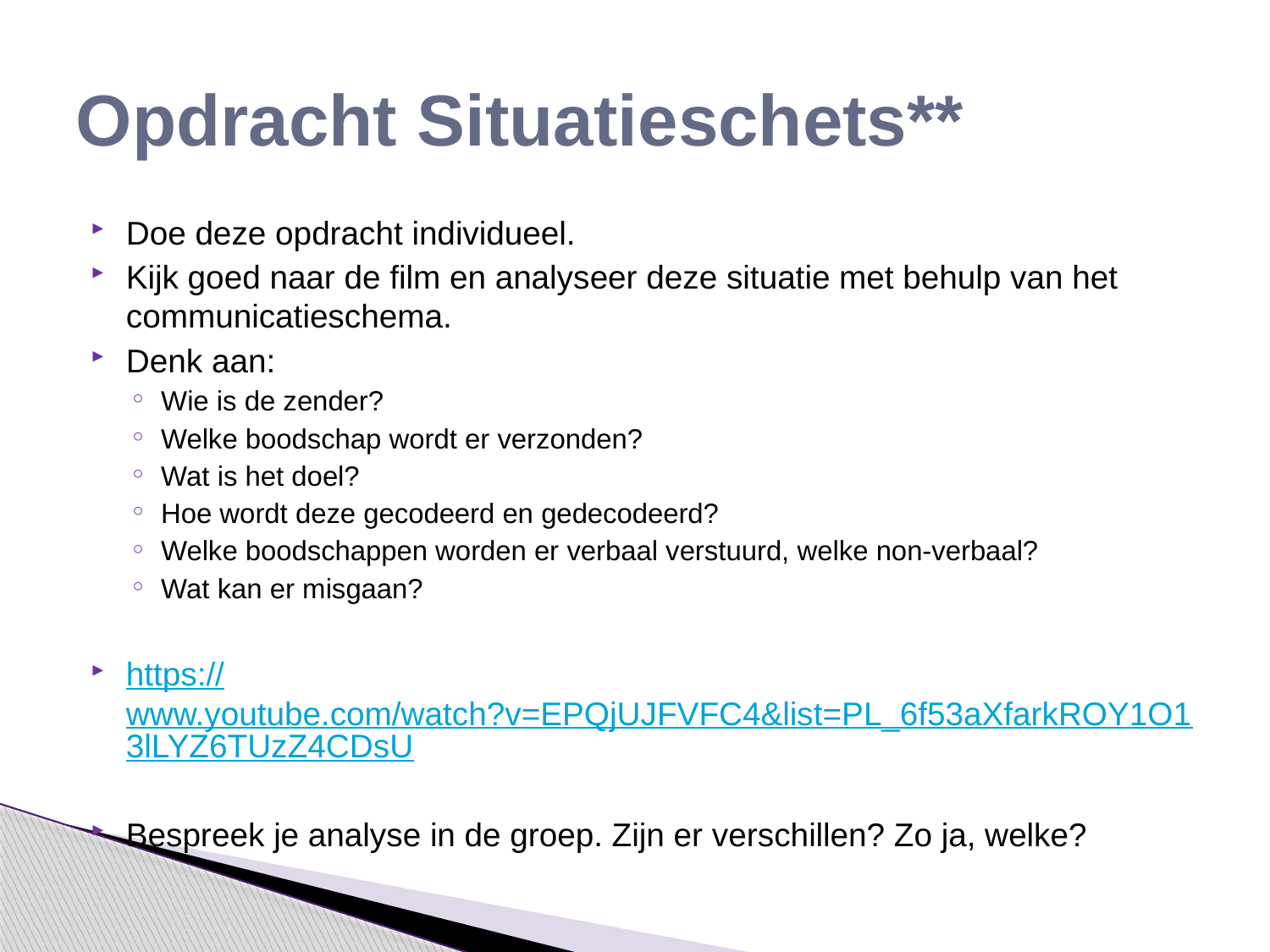

# Opdracht Situatieschets**
Doe deze opdracht individueel.
Kijk goed naar de film en analyseer deze situatie met behulp van het communicatieschema.
Denk aan:
Wie is de zender?
Welke boodschap wordt er verzonden?
Wat is het doel?
Hoe wordt deze gecodeerd en gedecodeerd?
Welke boodschappen worden er verbaal verstuurd, welke non-verbaal?
Wat kan er misgaan?

https://www.youtube.com/watch?v=EPQjUJFVFC4&list=PL_6f53aXfarkROY1O13lLYZ6TUzZ4CDsU

Bespreek je analyse in de groep. Zijn er verschillen? Zo ja, welke?